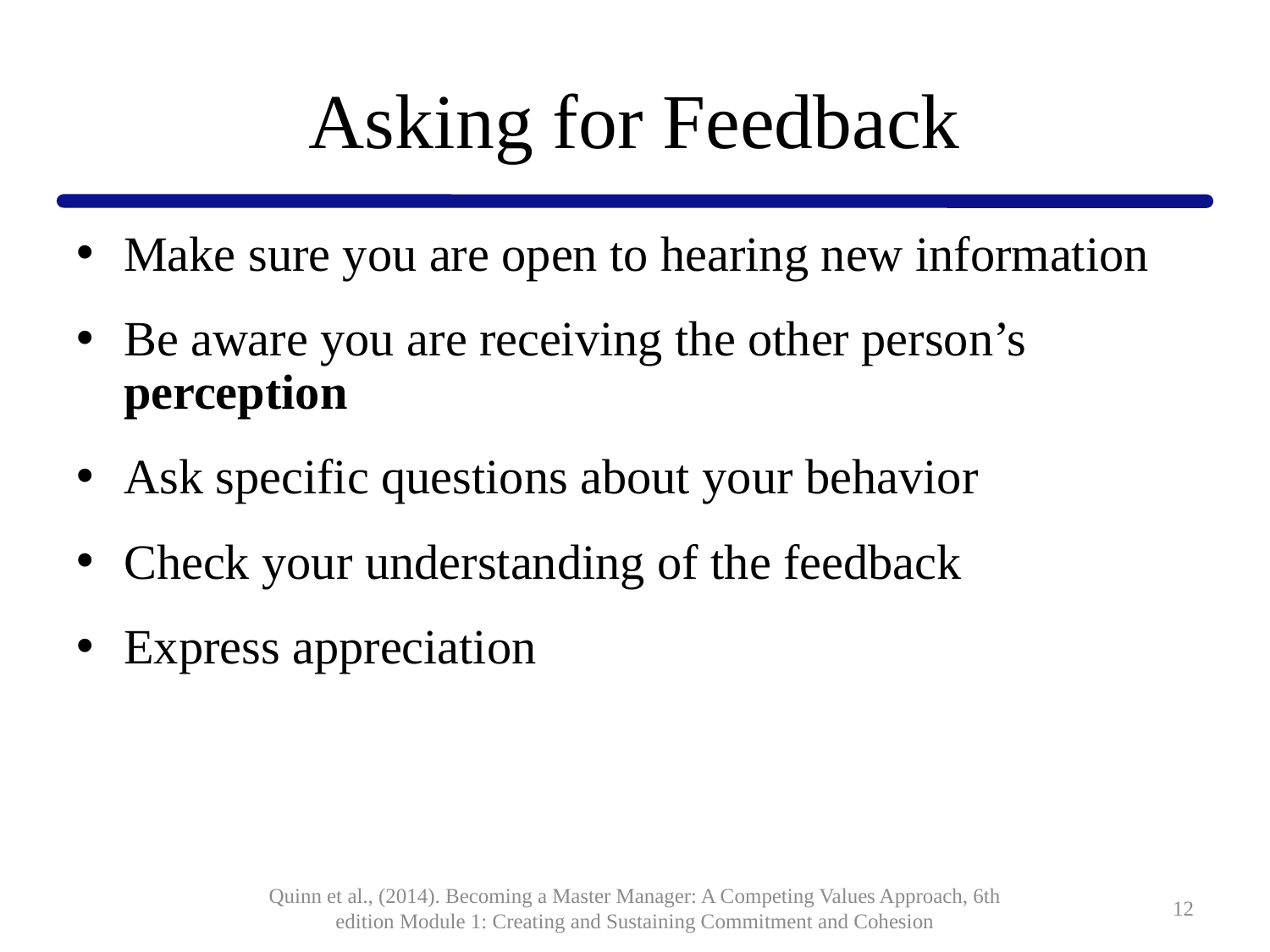

# Asking for Feedback
Make sure you are open to hearing new information
Be aware you are receiving the other person’s perception
Ask specific questions about your behavior
Check your understanding of the feedback
Express appreciation
Quinn et al., (2014). Becoming a Master Manager: A Competing Values Approach, 6th edition Module 1: Creating and Sustaining Commitment and Cohesion
12